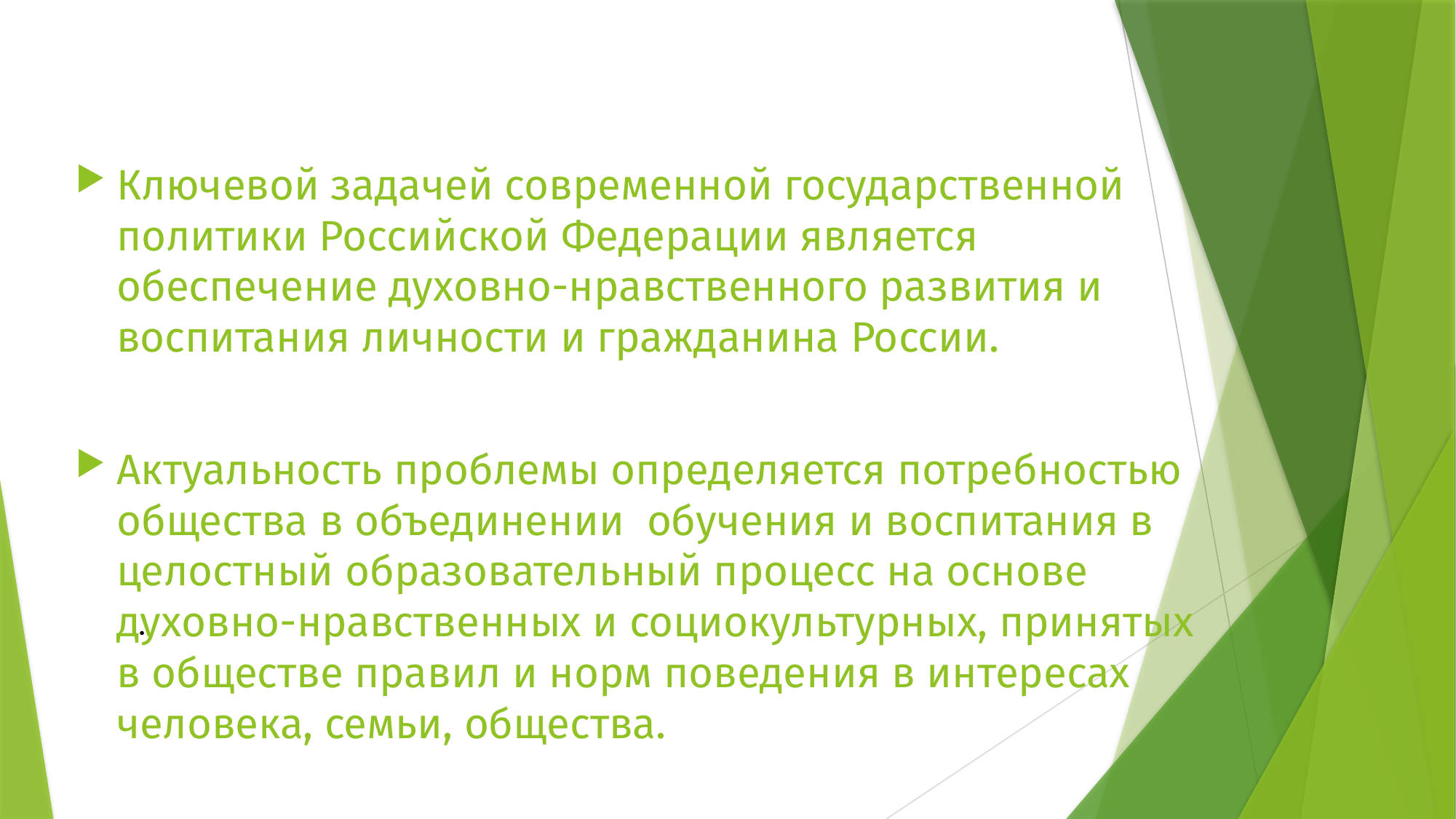

Ключевой задачей современной государственной политики Российской Федерации является обеспечение духовно-нравственного развития и воспитания личности и гражданина России.

Актуальность проблемы определяется потребностью общества в объединении  обучения и воспитания в целостный образовательный процесс на основе духовно-нравственных и социокультурных, принятых в обществе правил и норм поведения в интересах человека, семьи, общества.

#
.